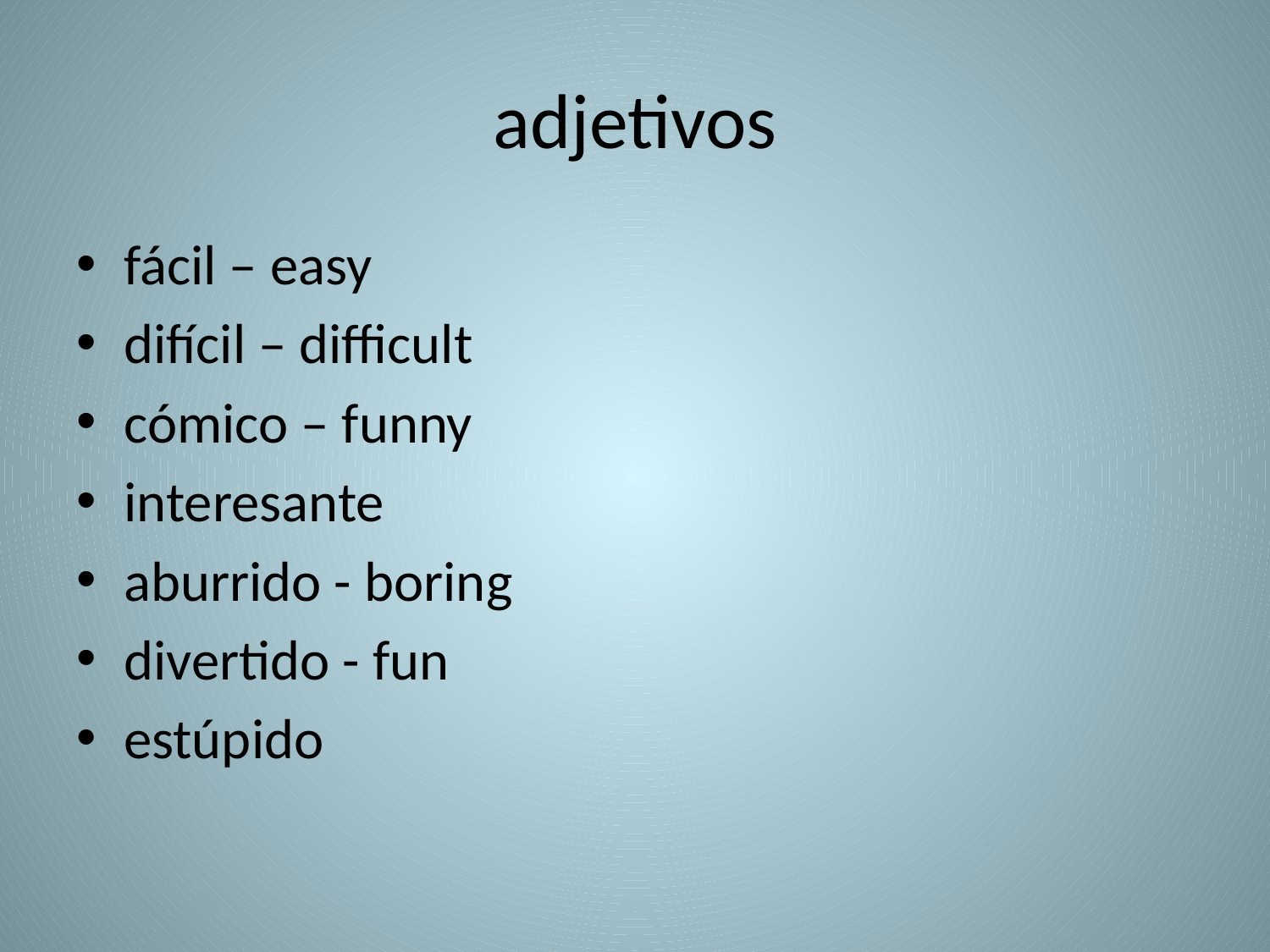

# adjetivos
fácil – easy
difícil – difficult
cómico – funny
interesante
aburrido - boring
divertido - fun
estúpido